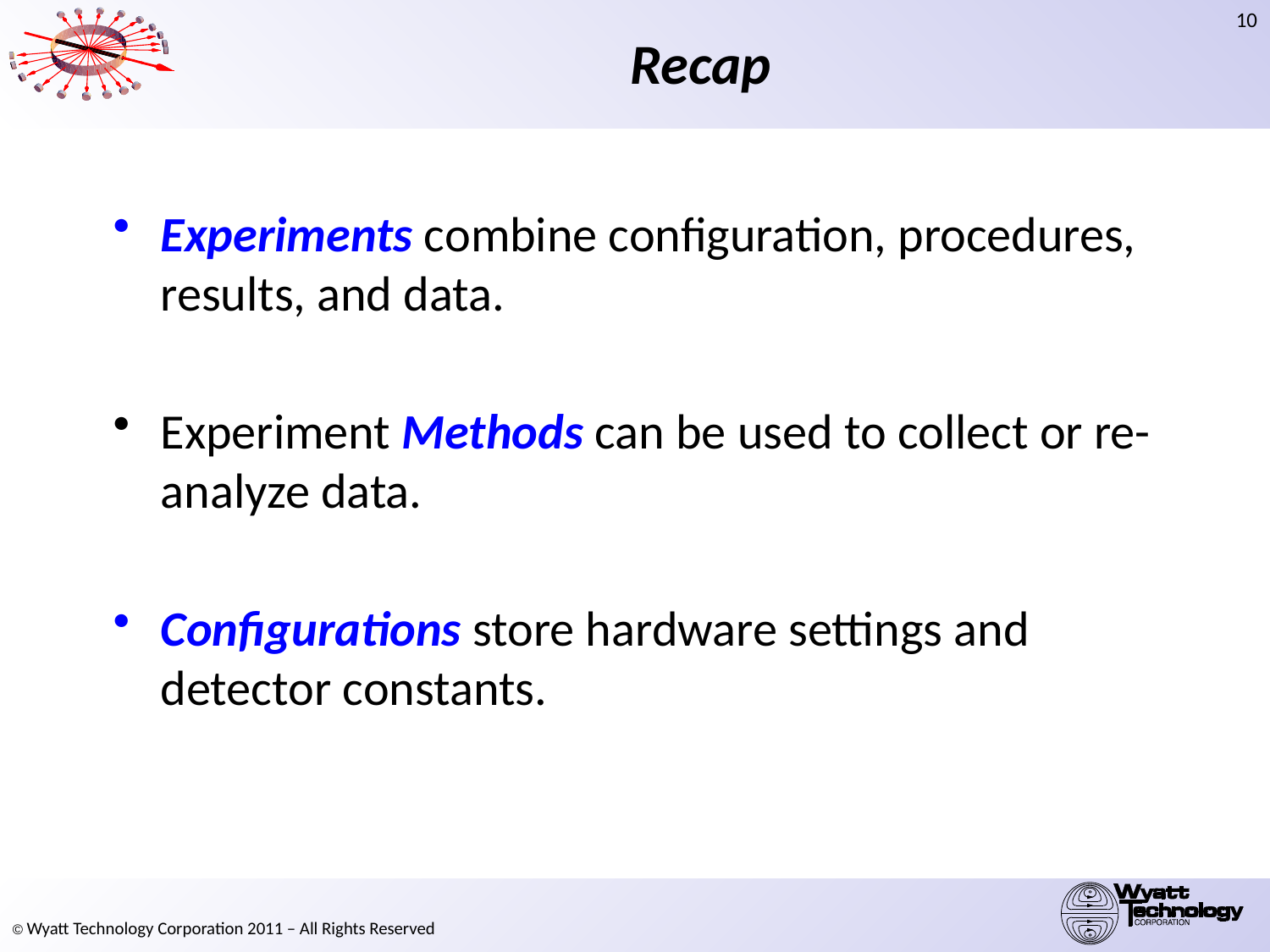

# Recap
Experiments combine configuration, procedures, results, and data.

Experiment Methods can be used to collect or re-analyze data.

Configurations store hardware settings and detector constants.